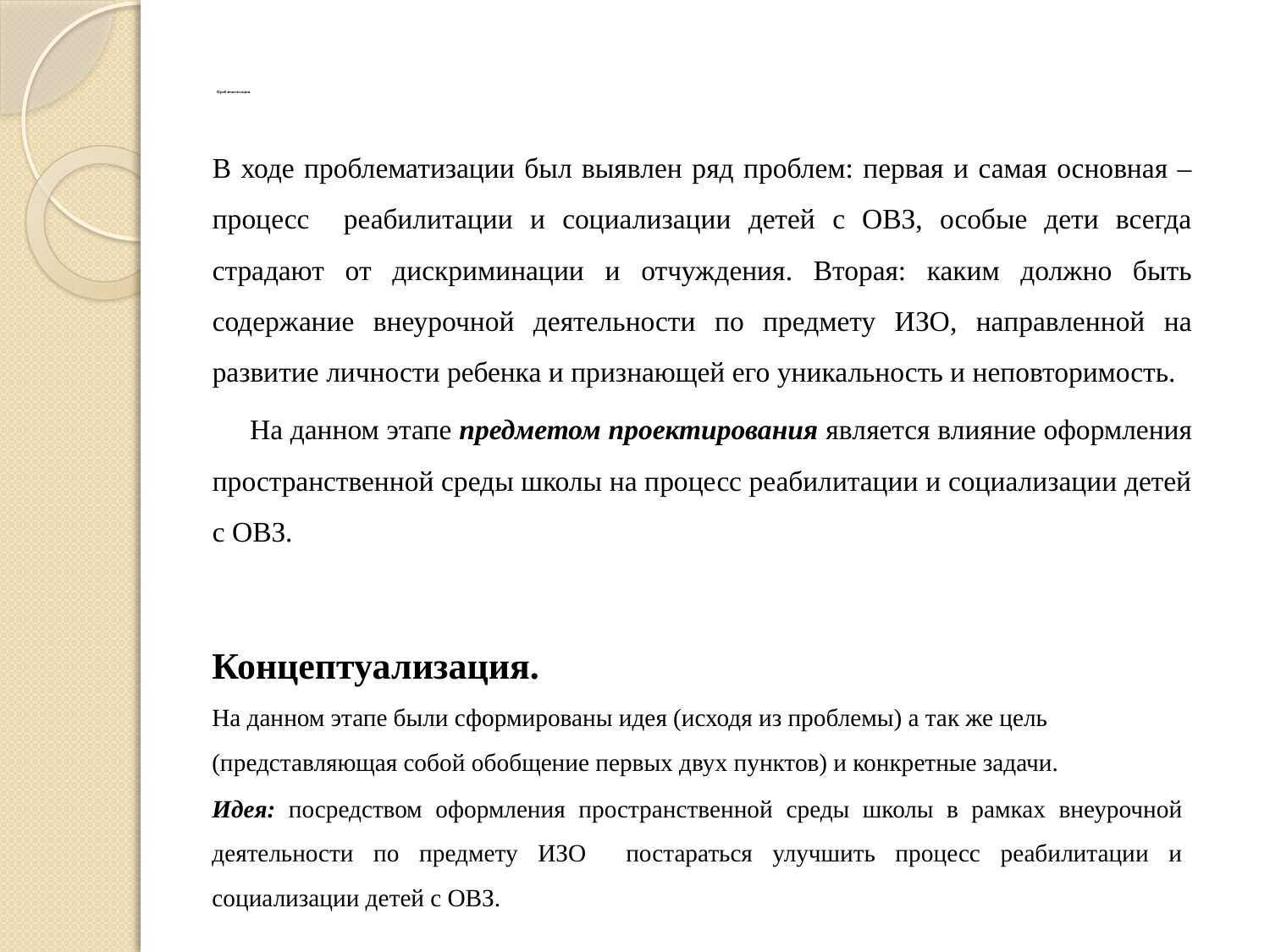

# Проблематизация.
В ходе проблематизации был выявлен ряд проблем: первая и самая основная – процесс  реабилитации и социализации детей с ОВЗ, особые дети всегда страдают от дискриминации и отчуждения. Вторая: каким должно быть содержание внеурочной деятельности по предмету ИЗО, направленной на развитие личности ребенка и признающей его уникальность и неповторимость.
     На данном этапе предметом проектирования является влияние оформления пространственной среды школы на процесс реабилитации и социализации детей с ОВЗ.

Концептуализация.
На данном этапе были сформированы идея (исходя из проблемы) а так же цель (представляющая собой обобщение первых двух пунктов) и конкретные задачи.
Идея: посредством оформления пространственной среды школы в рамках внеурочной деятельности по предмету ИЗО  постараться улучшить процесс реабилитации и социализации детей с ОВЗ.